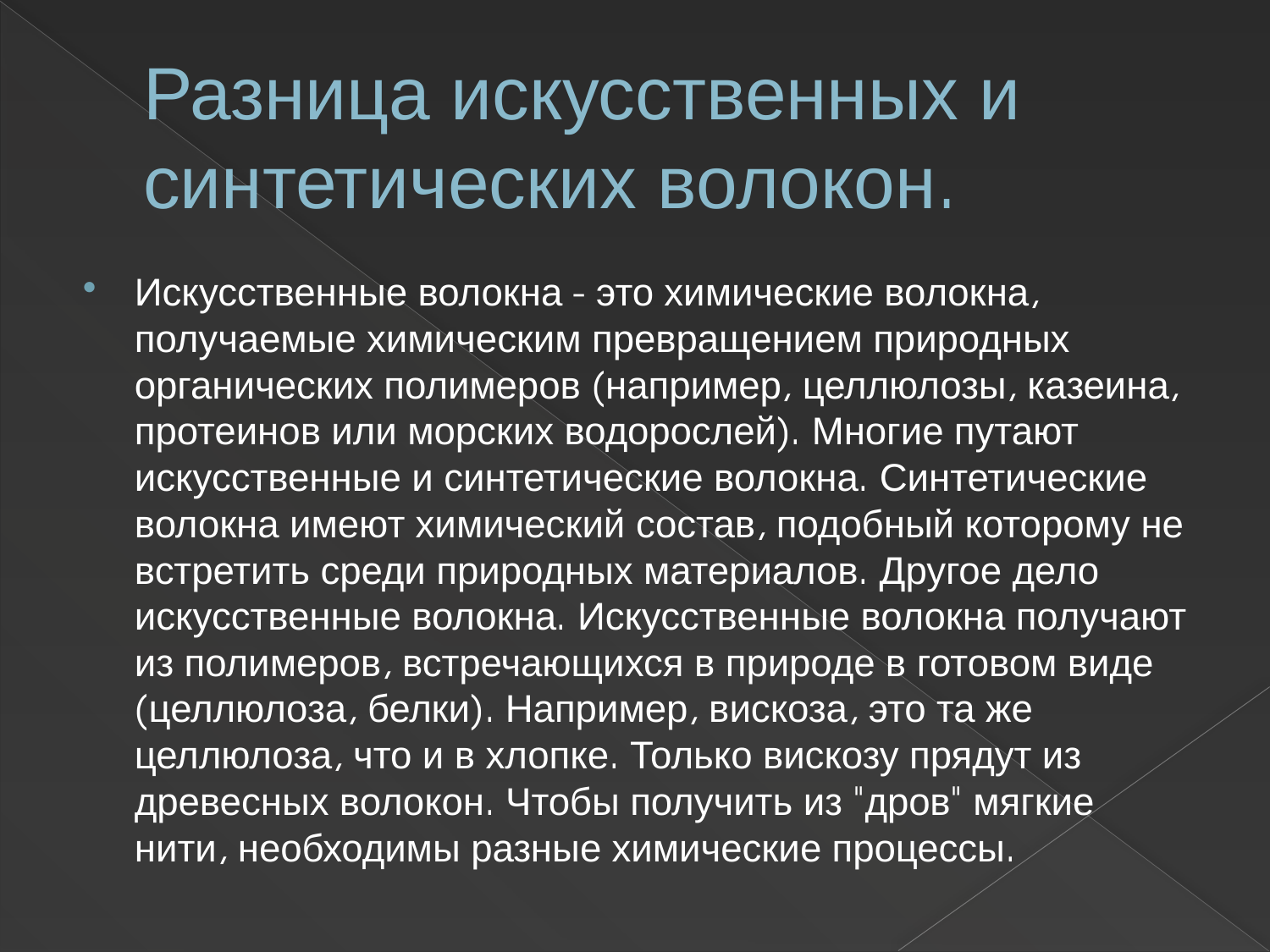

# Разница искусственных и синтетических волокон.
Искусственные волокна - это химические волокна, получаемые химическим превращением природных органических полимеров (например, целлюлозы, казеина, протеинов или морских водорослей). Многие путают искусственные и синтетические волокна. Синтетические волокна имеют химический состав, подобный которому не встретить среди природных материалов. Другое дело искусственные волокна. Искусственные волокна получают из полимеров, встречающихся в природе в готовом виде (целлюлоза, белки). Например, вискоза, это та же целлюлоза, что и в хлопке. Только вискозу прядут из древесных волокон. Чтобы получить из "дров" мягкие нити, необходимы разные химические процессы.